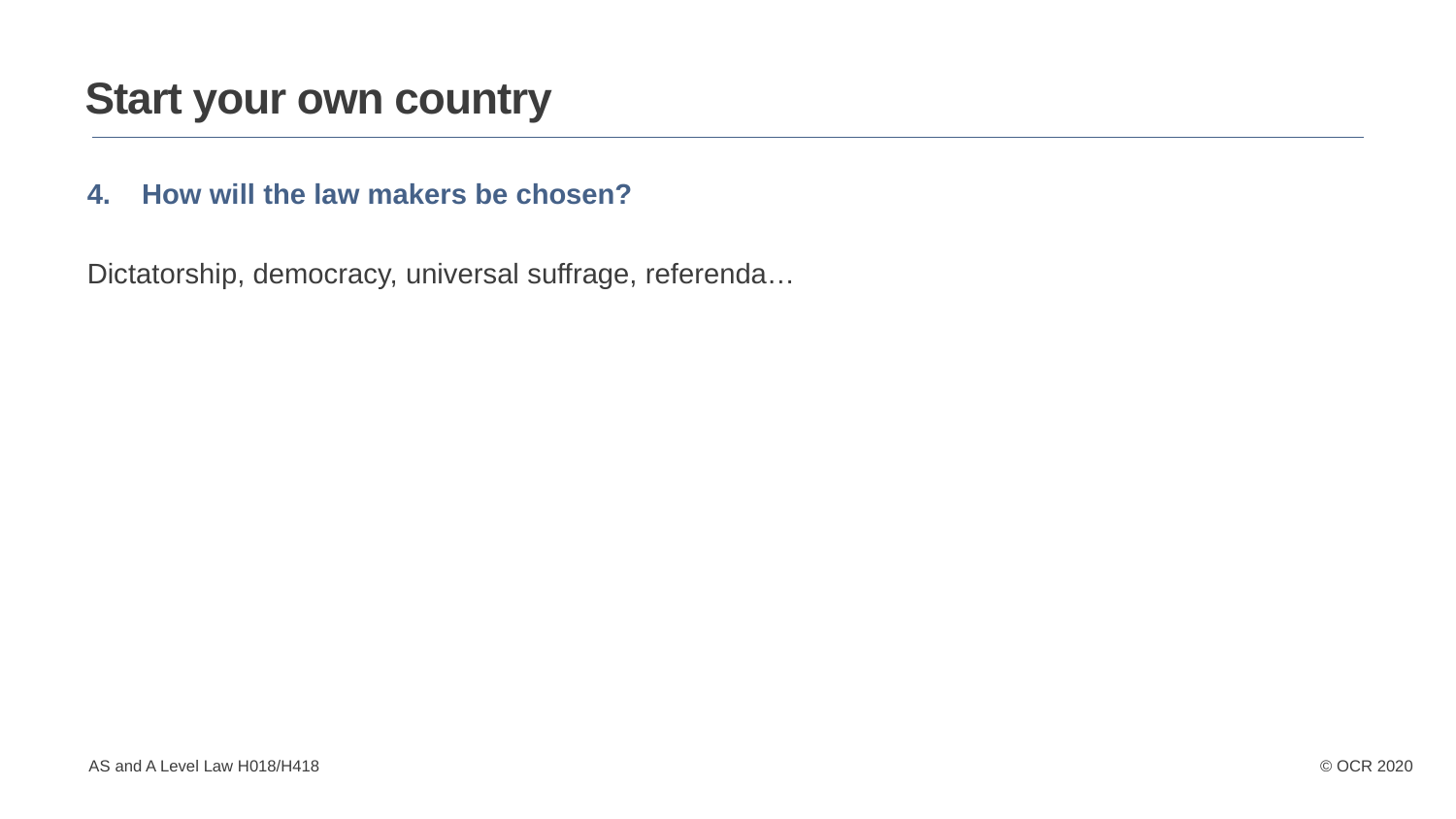

Start your own country
How will the law makers be chosen?

Dictatorship, democracy, universal suffrage, referenda…